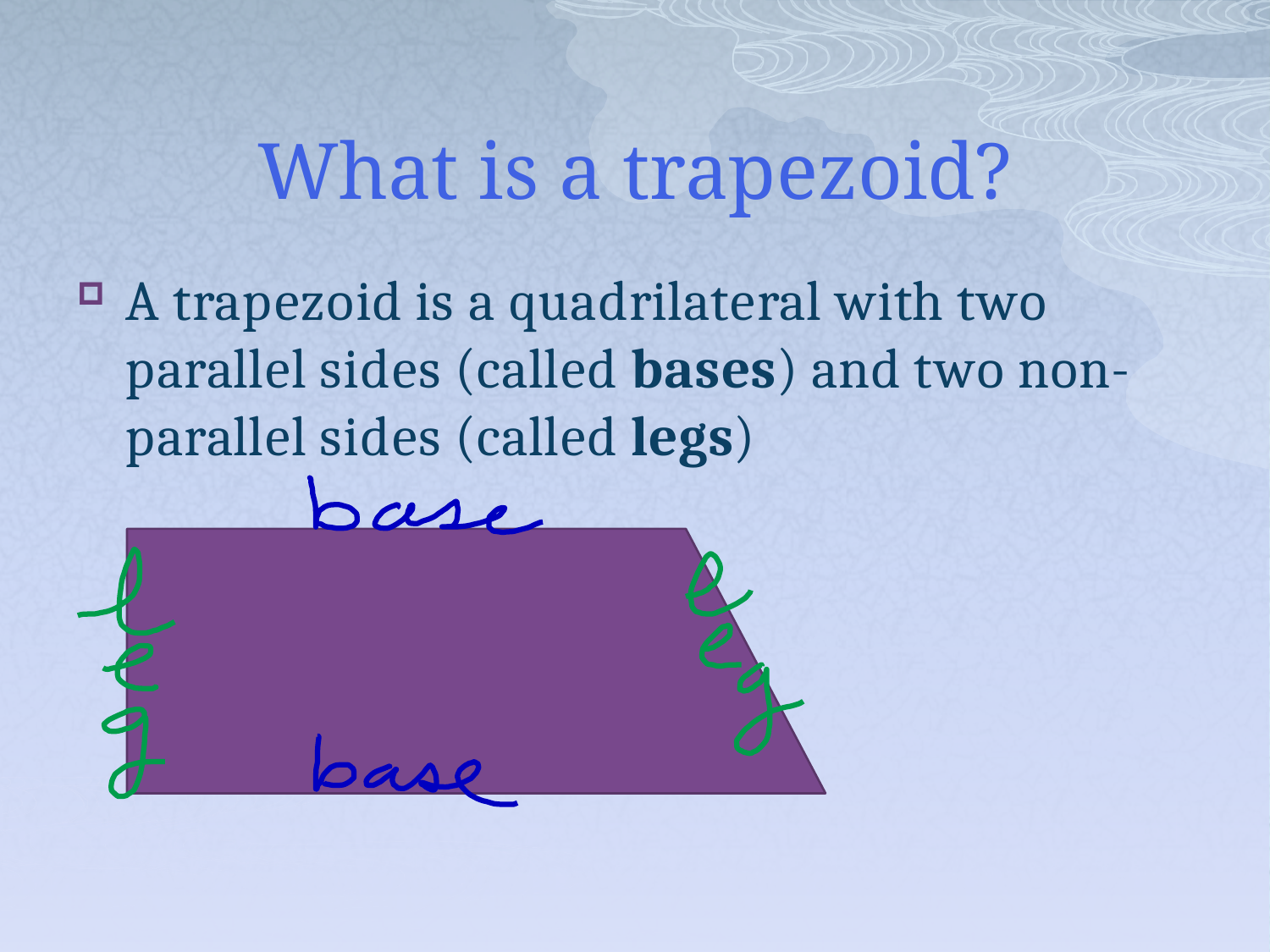

# What is a trapezoid?
A trapezoid is a quadrilateral with two parallel sides (called bases) and two non-parallel sides (called legs)